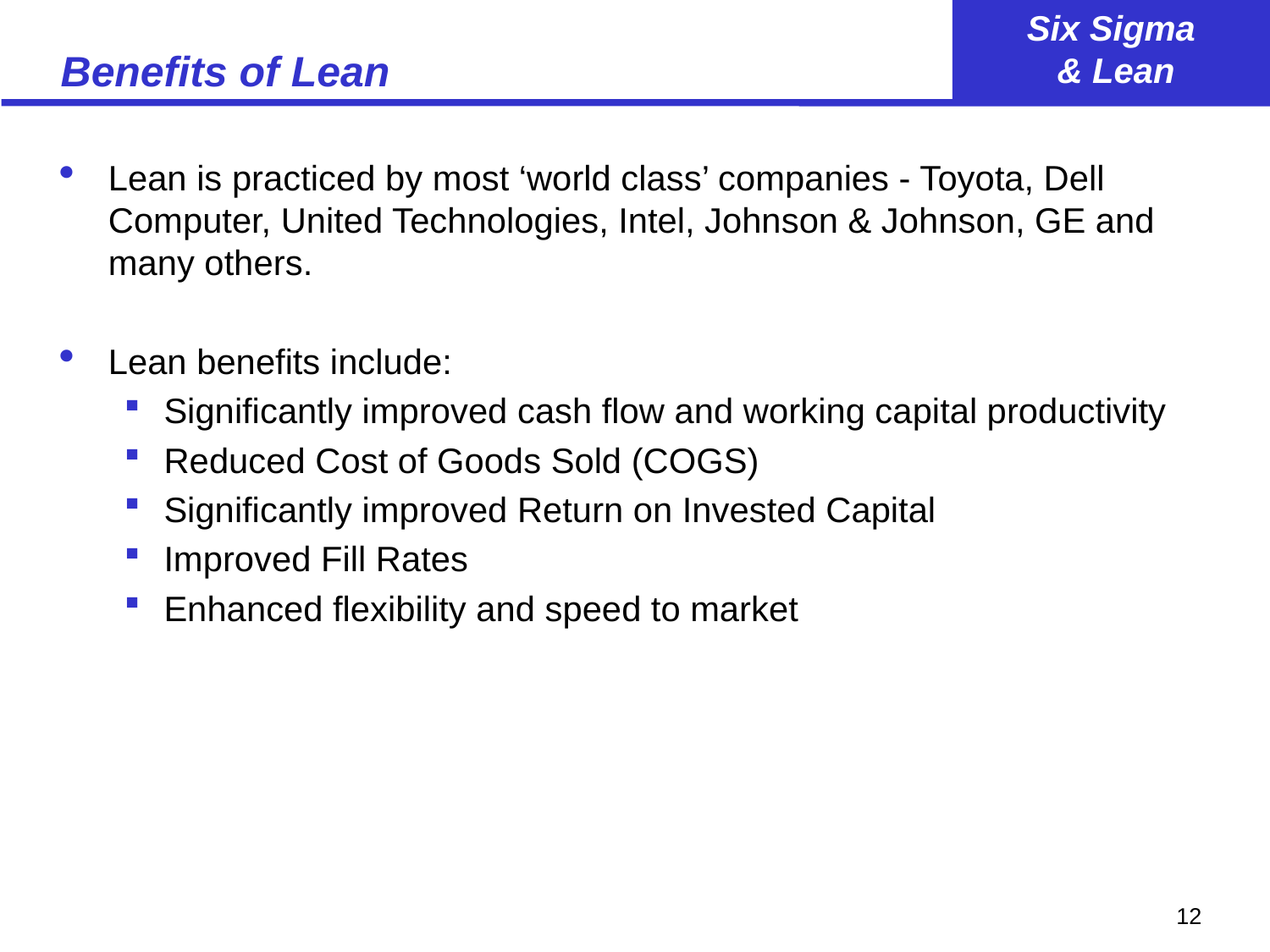

# Benefits of Lean
Lean is practiced by most ‘world class’ companies - Toyota, Dell Computer, United Technologies, Intel, Johnson & Johnson, GE and many others.

Lean benefits include:
Significantly improved cash flow and working capital productivity
Reduced Cost of Goods Sold (COGS)
Significantly improved Return on Invested Capital
Improved Fill Rates
Enhanced flexibility and speed to market